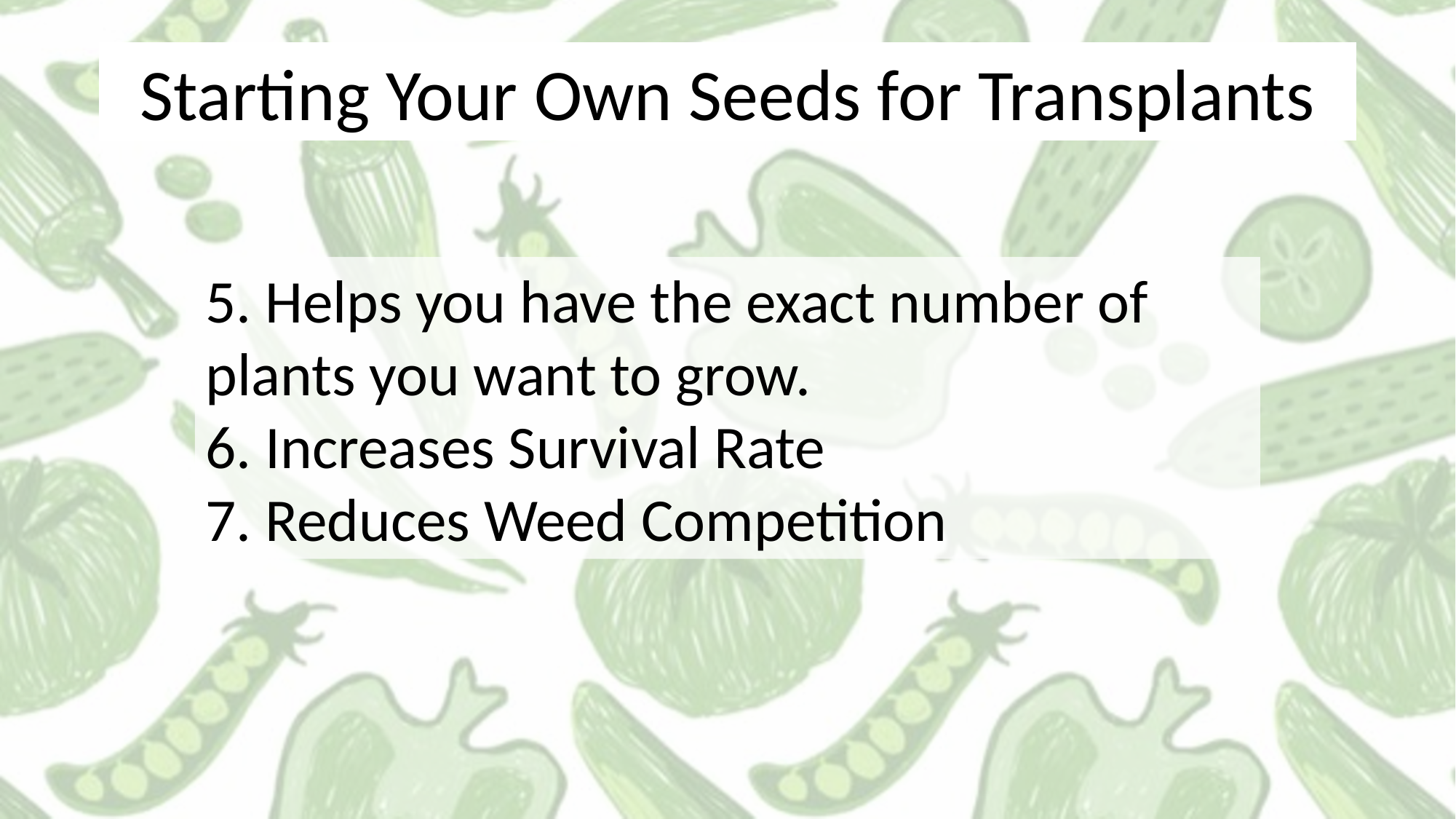

Starting Your Own Seeds for Transplants
5. Helps you have the exact number of plants you want to grow.
6. Increases Survival Rate
7. Reduces Weed Competition